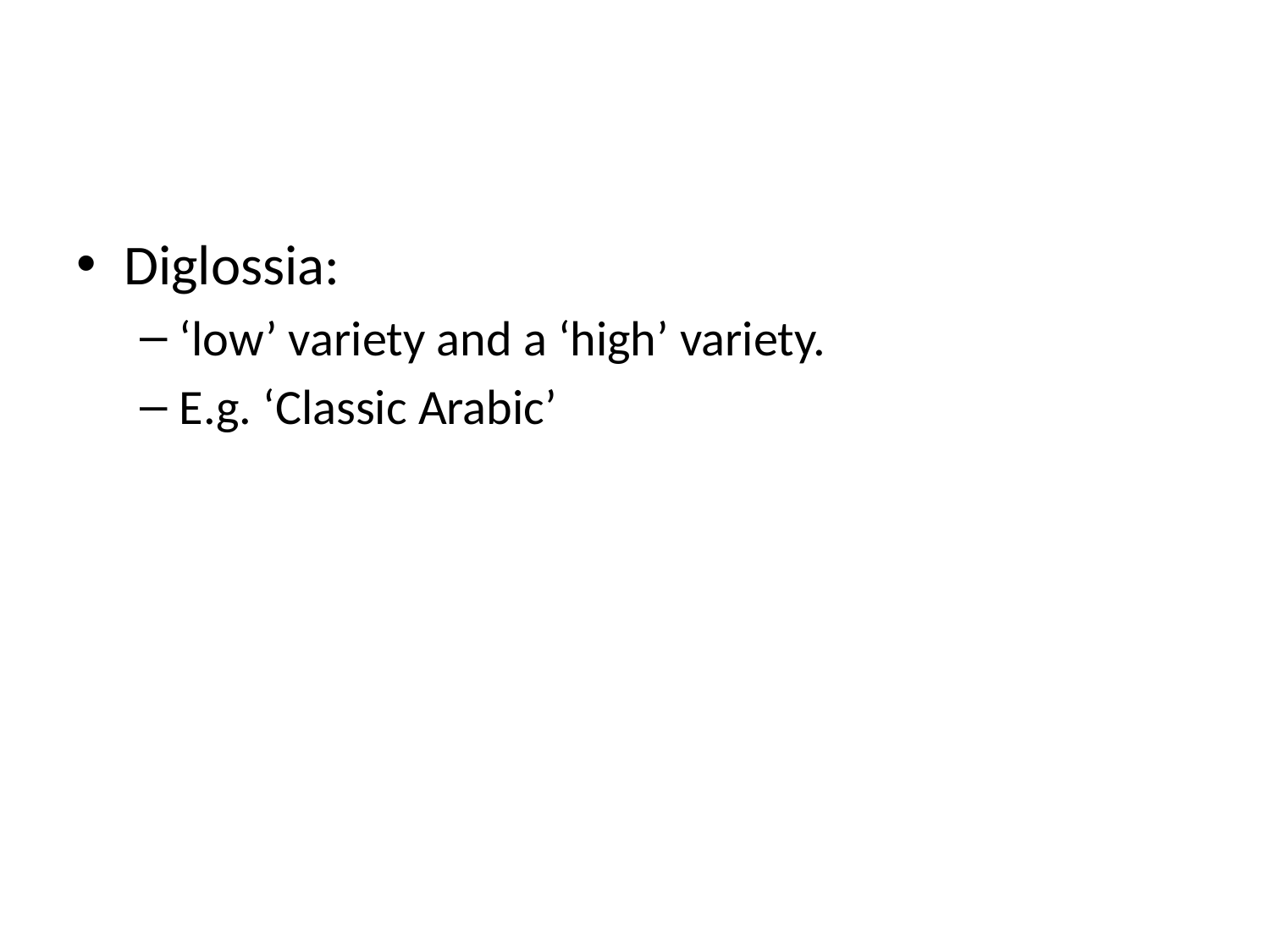

#
Diglossia:
‘low’ variety and a ‘high’ variety.
E.g. ‘Classic Arabic’